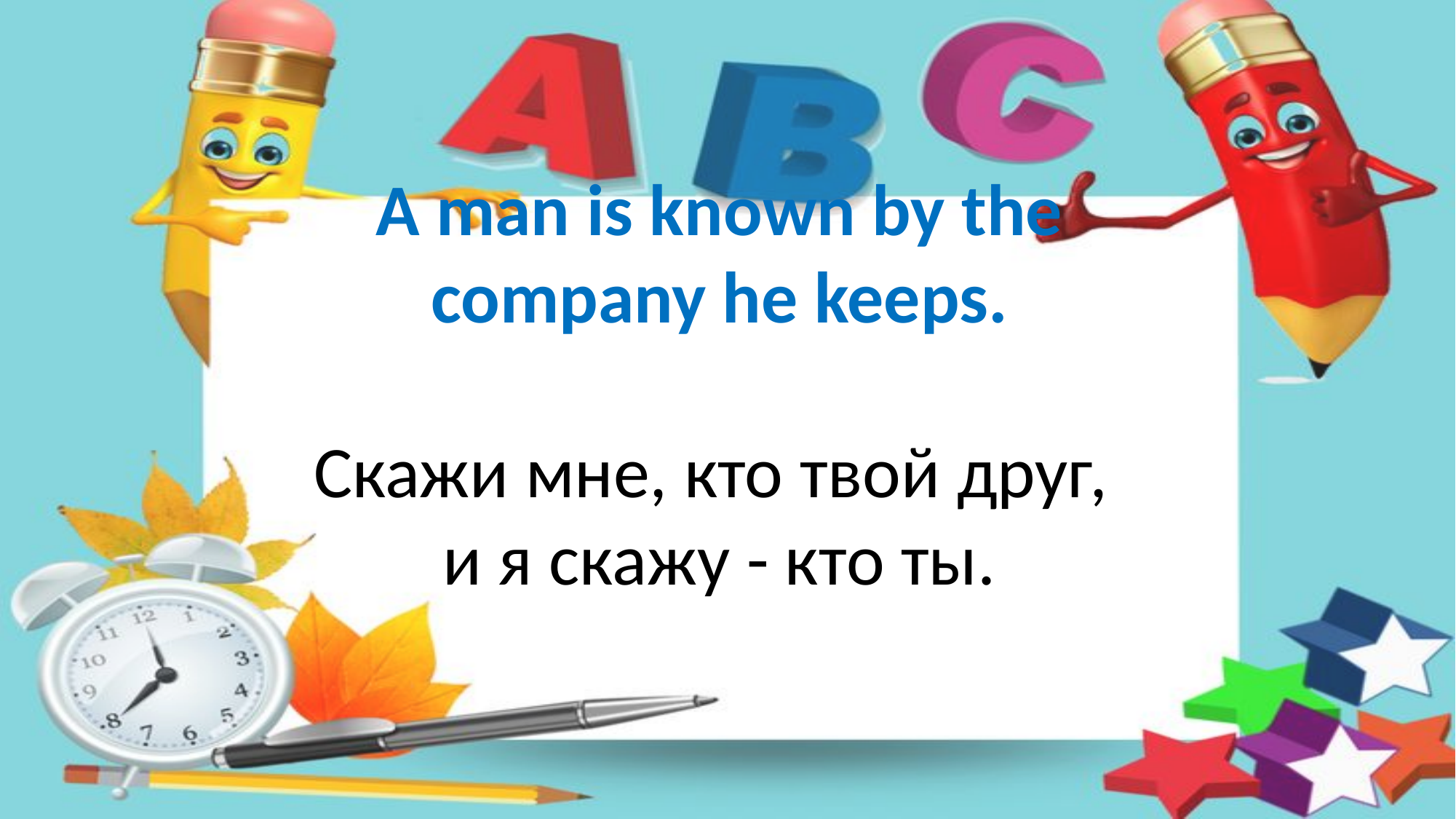

A man is known by the
company he keeps.

Скажи мне, кто твой друг,
и я скажу - кто ты.